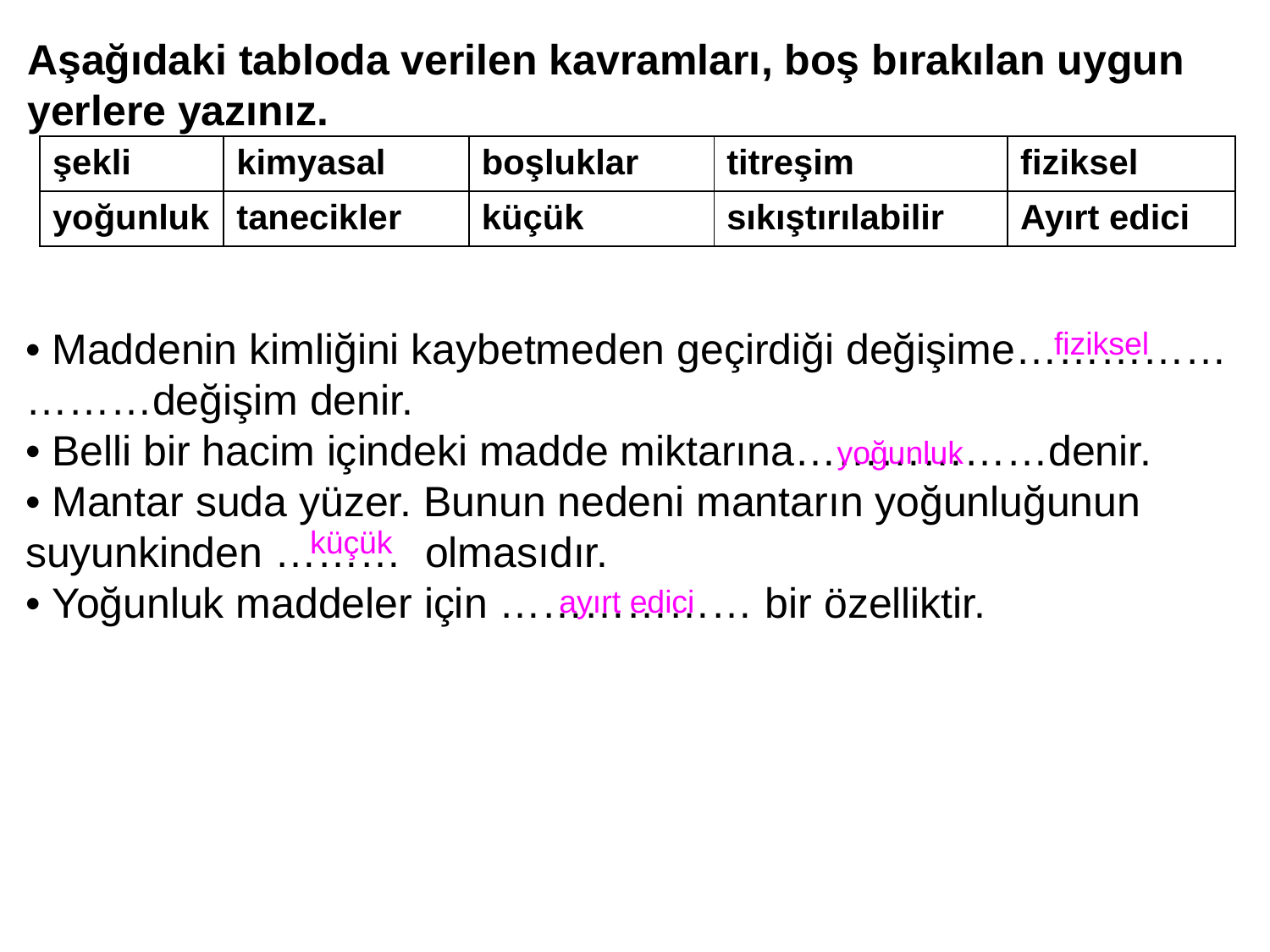

Aşağıdaki tabloda verilen kavramları, boş bırakılan uygun yerlere yazınız.
| şekli | kimyasal | boşluklar | titreşim | fiziksel |
| --- | --- | --- | --- | --- |
| yoğunluk | tanecikler | küçük | sıkıştırılabilir | Ayırt edici |
• Maddenin kimliğini kaybetmeden geçirdiği değişime…………… ………değişim denir.
• Belli bir hacim içindeki madde miktarına………………denir.
• Mantar suda yüzer. Bunun nedeni mantarın yoğunluğunun suyunkinden ………  olmasıdır.
• Yoğunluk maddeler için ……………… bir özelliktir.
 fiziksel
yoğunluk
 küçük
ayırt edici